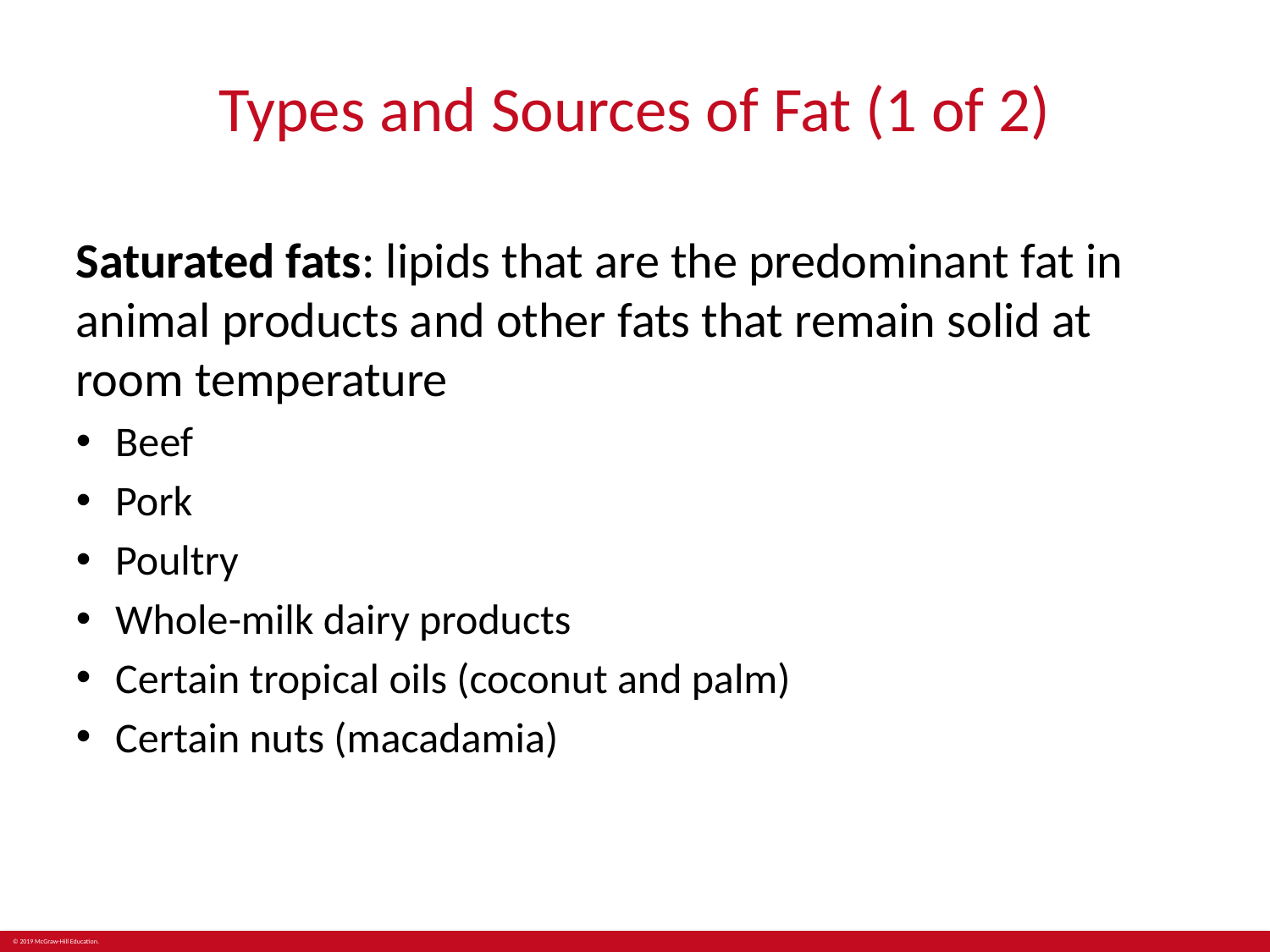

# Types and Sources of Fat (1 of 2)
Saturated fats: lipids that are the predominant fat in animal products and other fats that remain solid at room temperature
Beef
Pork
Poultry
Whole-milk dairy products
Certain tropical oils (coconut and palm)
Certain nuts (macadamia)